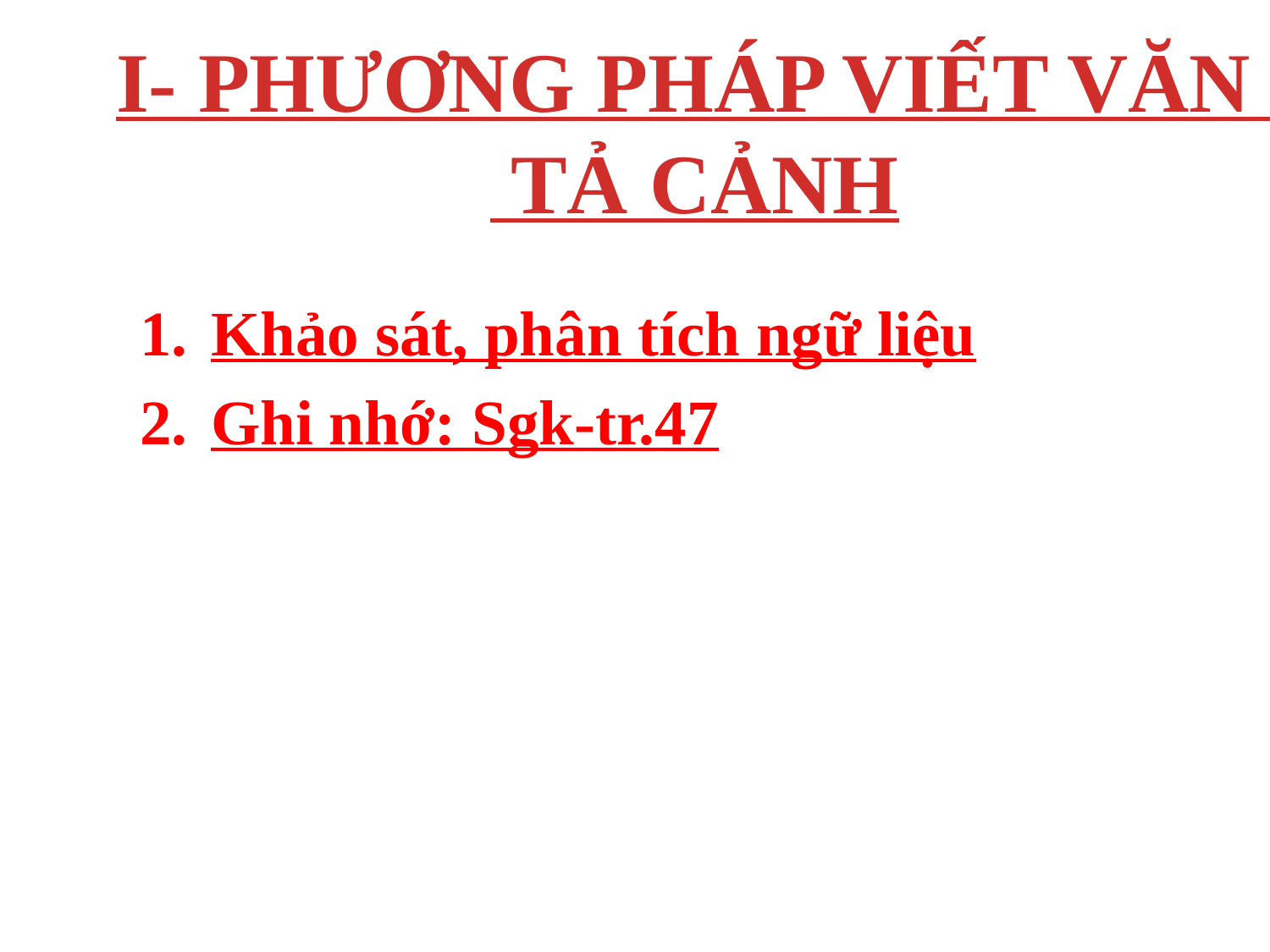

I- PHƯƠNG PHÁP VIẾT VĂN
 TẢ CẢNH
Khảo sát, phân tích ngữ liệu
Ghi nhớ: Sgk-tr.47